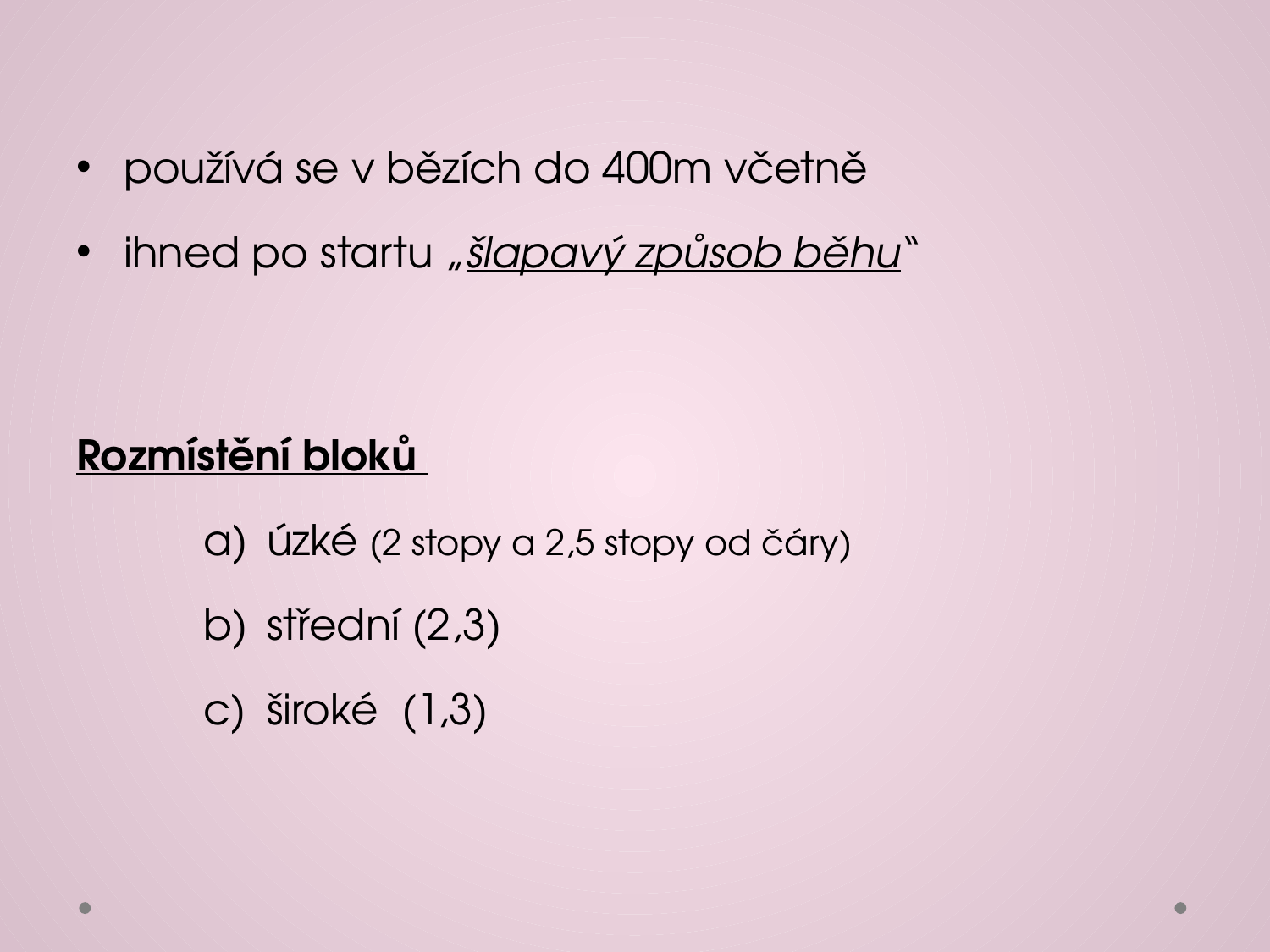

používá se v bězích do 400m včetně
ihned po startu „šlapavý způsob běhu“

Rozmístění bloků
úzké (2 stopy a 2,5 stopy od čáry)
střední (2,3)
široké  (1,3)